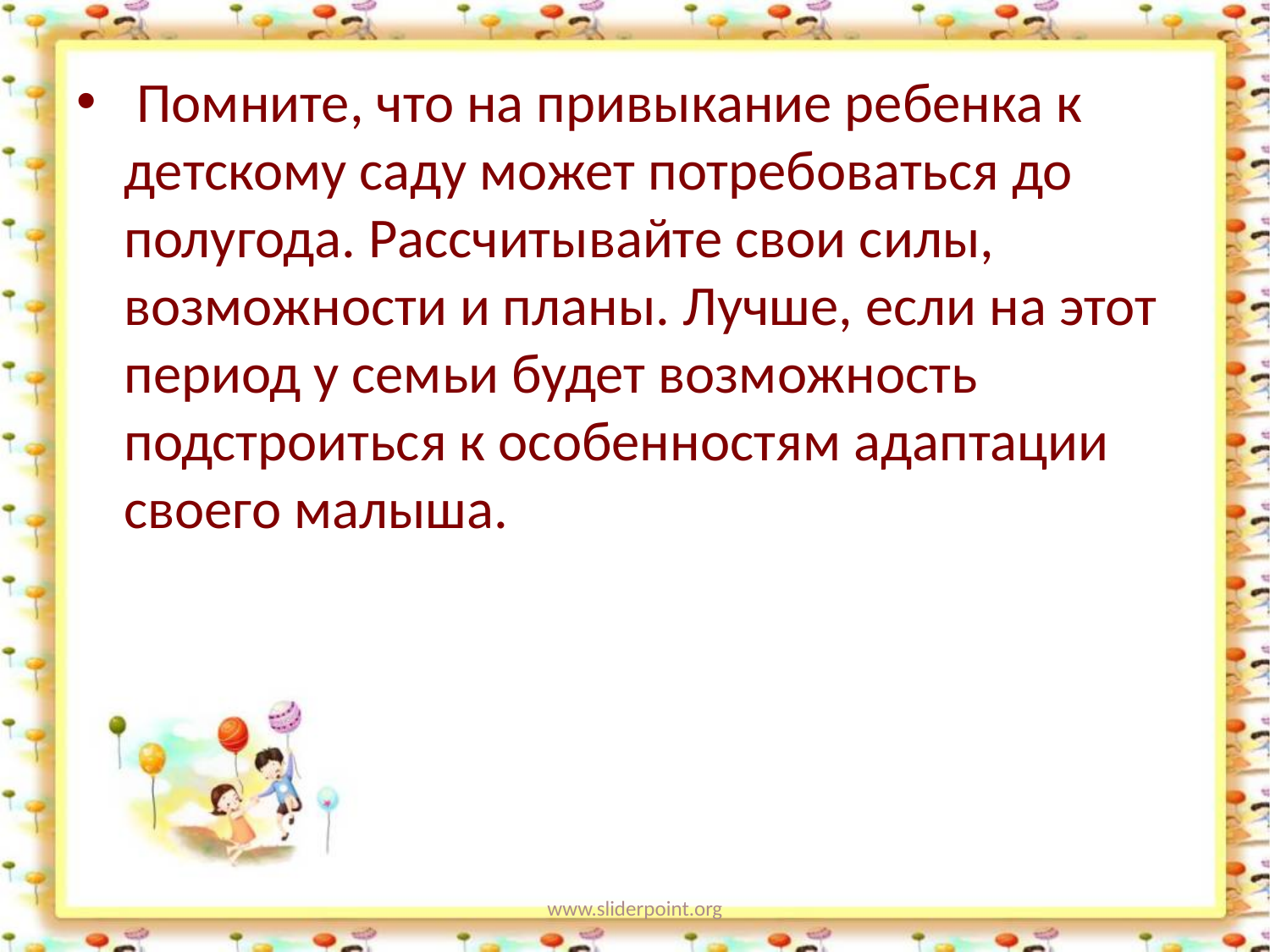

#
 Помните, что на привыкание ребенка к детскому саду может потребоваться до полугода. Рассчитывайте свои силы, возможности и планы. Лучше, если на этот период у семьи будет возможность подстроиться к особенностям адаптации своего малыша.
www.sliderpoint.org